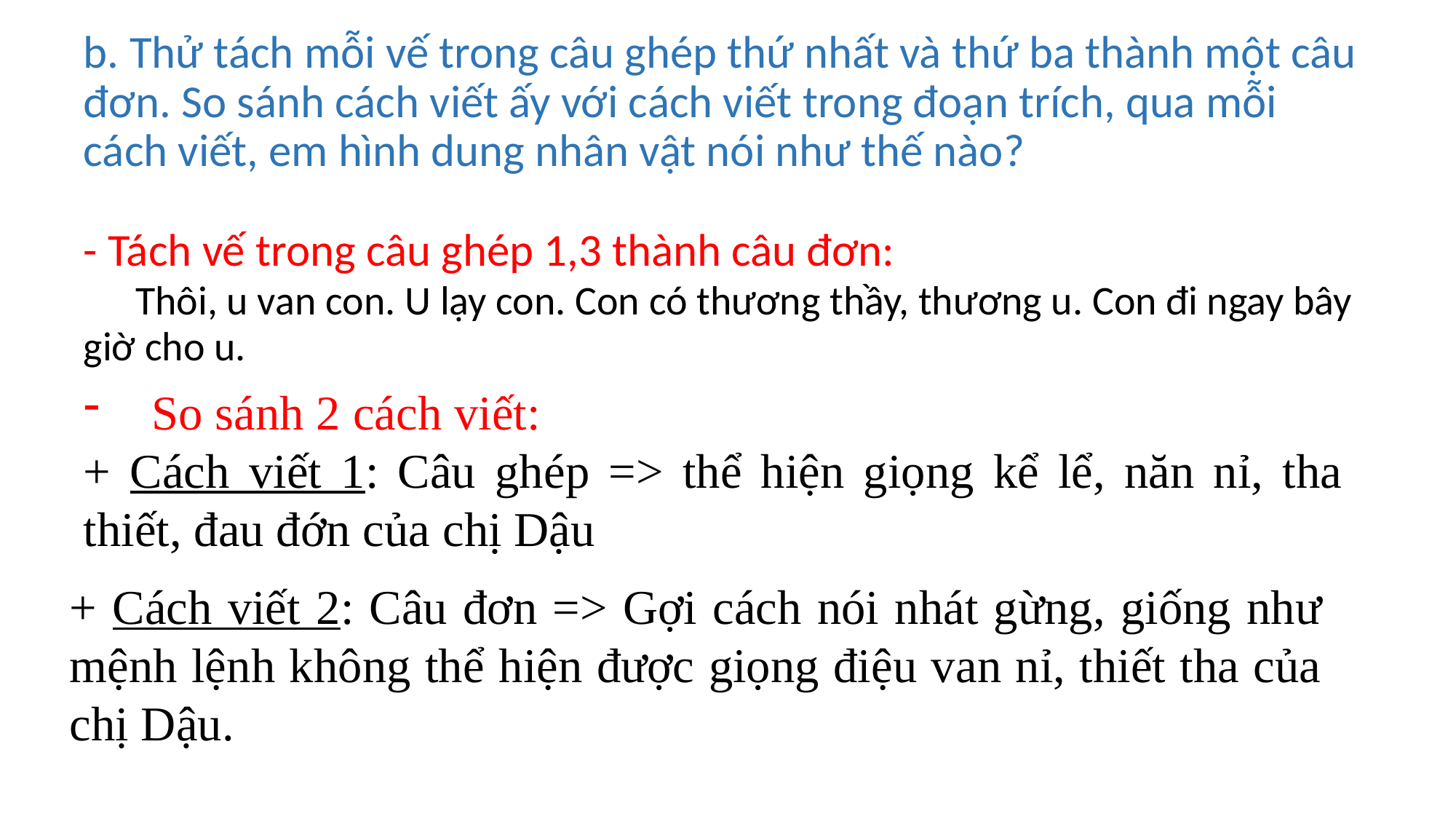

# b. Thử tách mỗi vế trong câu ghép thứ nhất và thứ ba thành một câu đơn. So sánh cách viết ấy với cách viết trong đoạn trích, qua mỗi cách viết, em hình dung nhân vật nói như thế nào? - Tách vế trong câu ghép 1,3 thành câu đơn: Thôi, u van con. U lạy con. Con có thương thầy, thương u. Con đi ngay bây giờ cho u.
So sánh 2 cách viết:
+ Cách viết 1: Câu ghép => thể hiện giọng kể lể, năn nỉ, tha thiết, đau đớn của chị Dậu
+ Cách viết 2: Câu đơn => Gợi cách nói nhát gừng, giống như mệnh lệnh không thể hiện được giọng điệu van nỉ, thiết tha của chị Dậu.